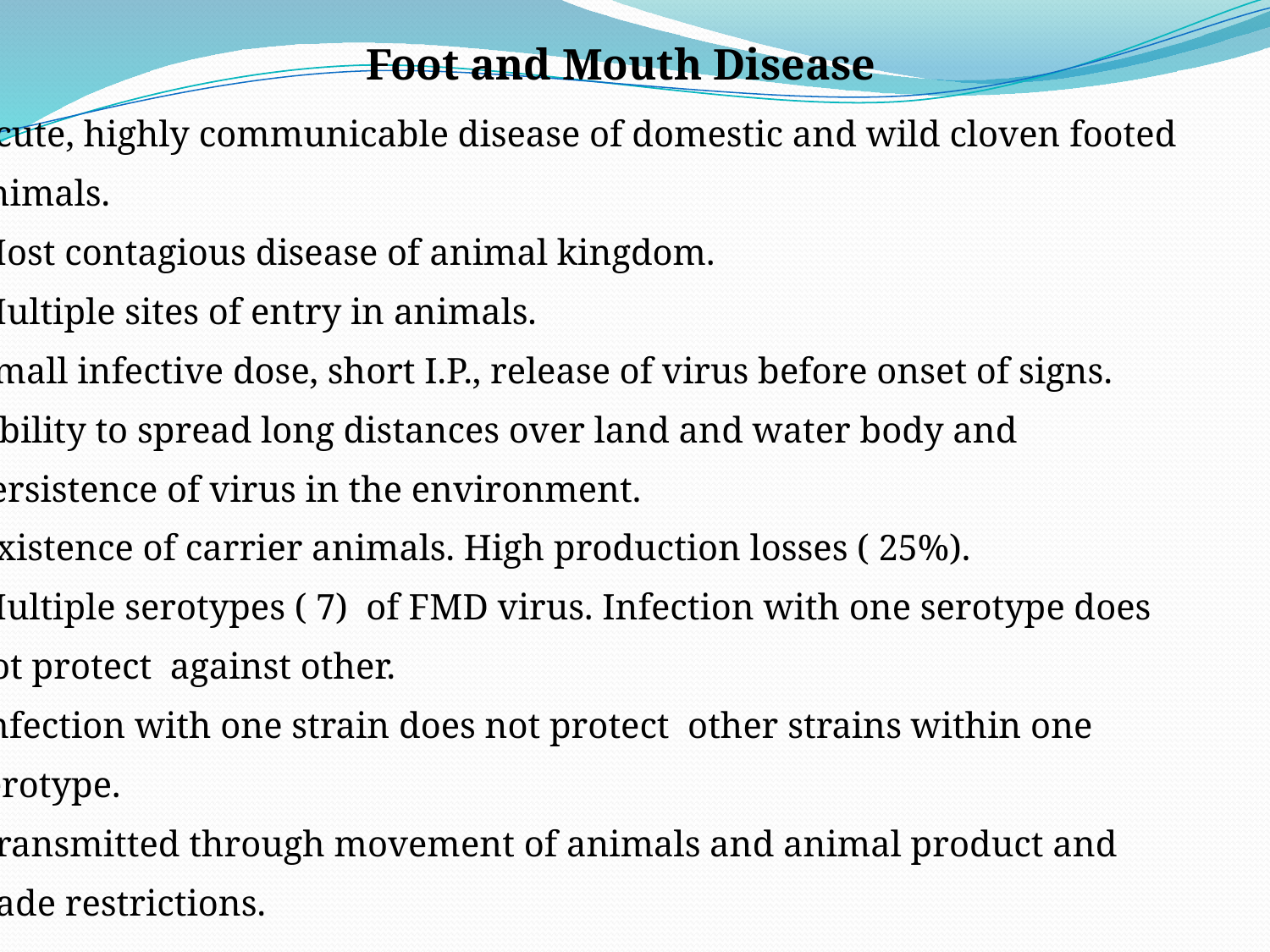

Foot and Mouth Disease
 Acute, highly communicable disease of domestic and wild cloven footed
   animals.
 Most contagious disease of animal kingdom.
 Multiple sites of entry in animals.
 Small infective dose, short I.P., release of virus before onset of signs.
 Ability to spread long distances over land and water body and
   persistence of virus in the environment.
 Existence of carrier animals. High production losses ( 25%).
 Multiple serotypes ( 7)  of FMD virus. Infection with one serotype does
   not protect  against other.
 Infection with one strain does not protect  other strains within one
   serotype.
 Transmitted through movement of animals and animal product and
   trade restrictions.